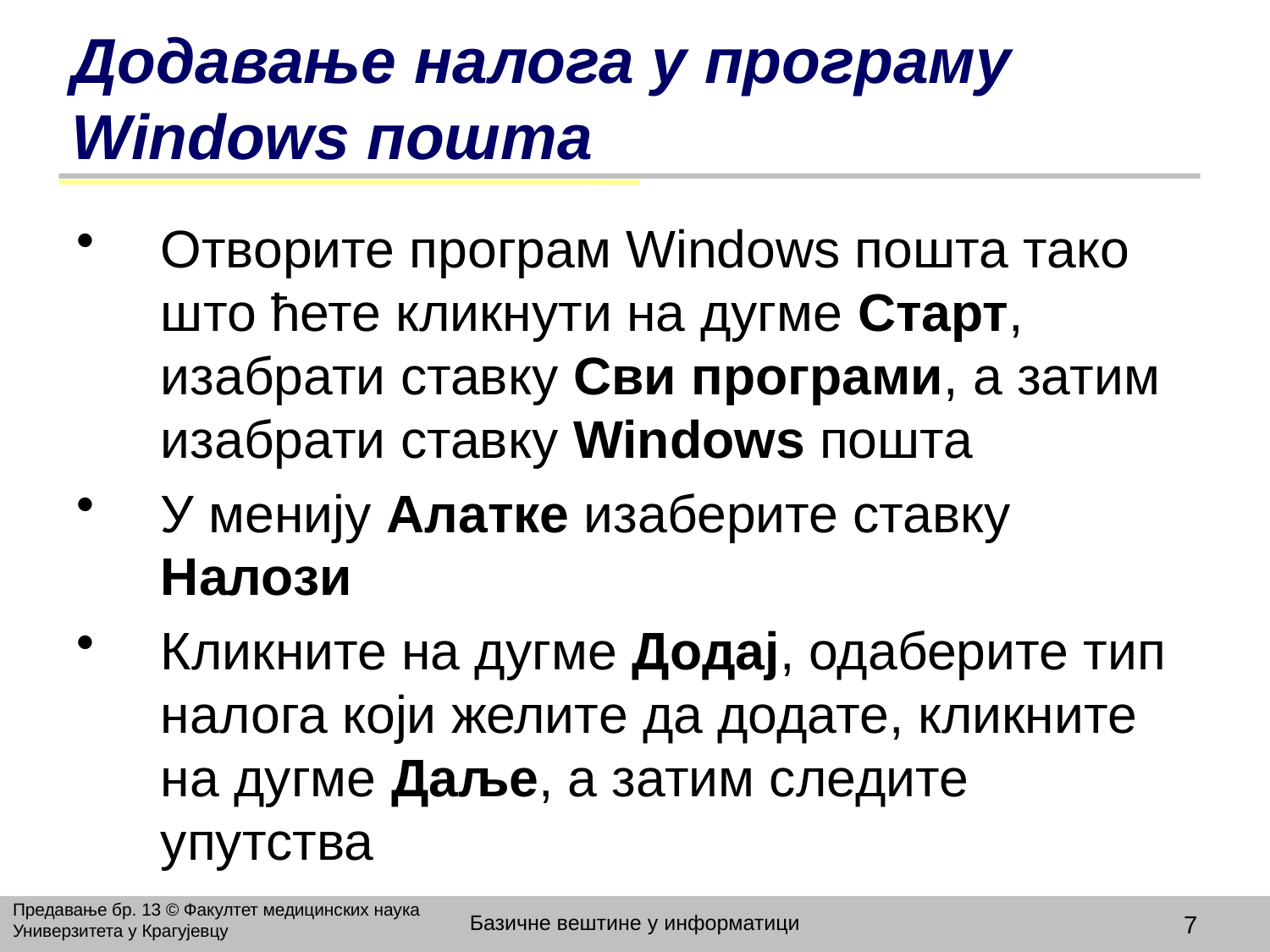

# Додавање налога у програму Windows пошта
Отворите програм Windows пошта тако што ћете кликнути на дугме Старт, изабрати ставку Сви програми, а затим изабрати ставку Windows пошта
У менију Алатке изаберите ставку Налози
Кликните на дугме Додај, одаберите тип налога који желите да додате, кликните на дугме Даље, а затим следите упутства
Предавање бр. 13 © Факултет медицинских наука Универзитета у Крагујевцу
Базичне вештине у информатици
7